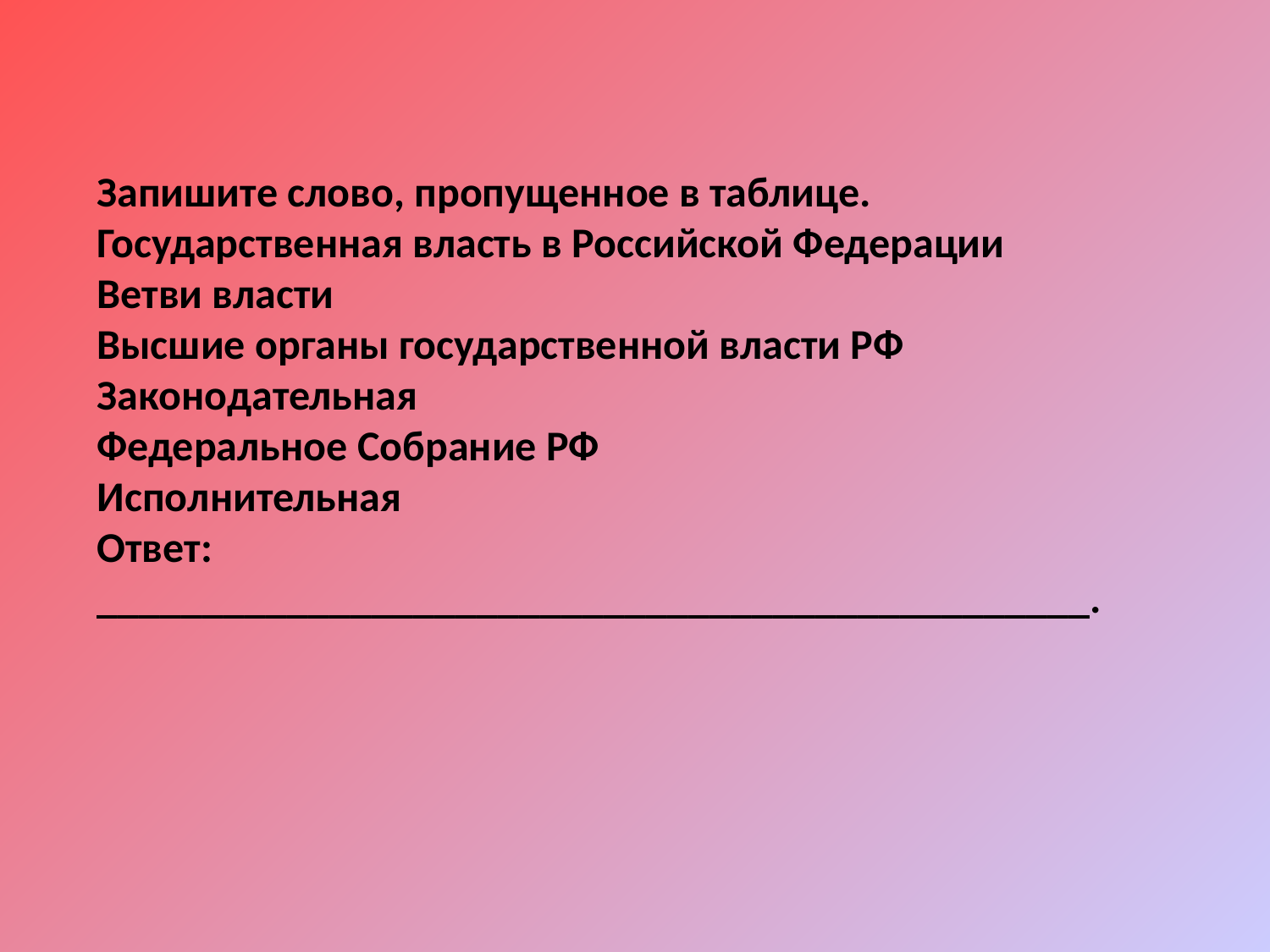

Запишите слово, пропущенное в таблице.
Государственная власть в Российской Федерации
Ветви власти
Высшие органы государственной власти РФ
Законодательная
Федеральное Собрание РФ
Исполнительная
Ответ: _______________________________________________.